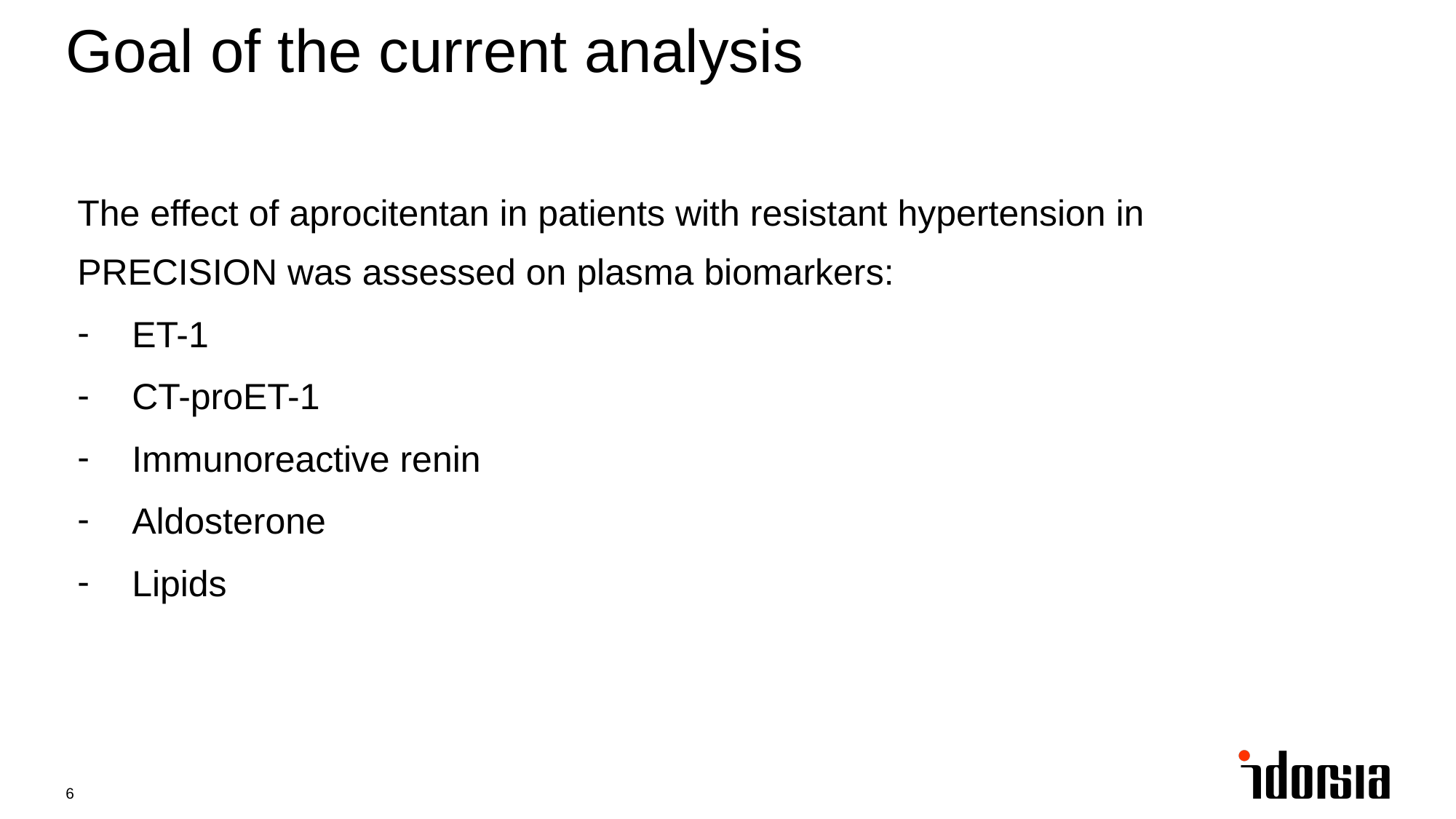

# Goal of the current analysis

The effect of aprocitentan in patients with resistant hypertension in PRECISION was assessed on plasma biomarkers:
ET-1
CT-proET-1
Immunoreactive renin
Aldosterone
Lipids

6